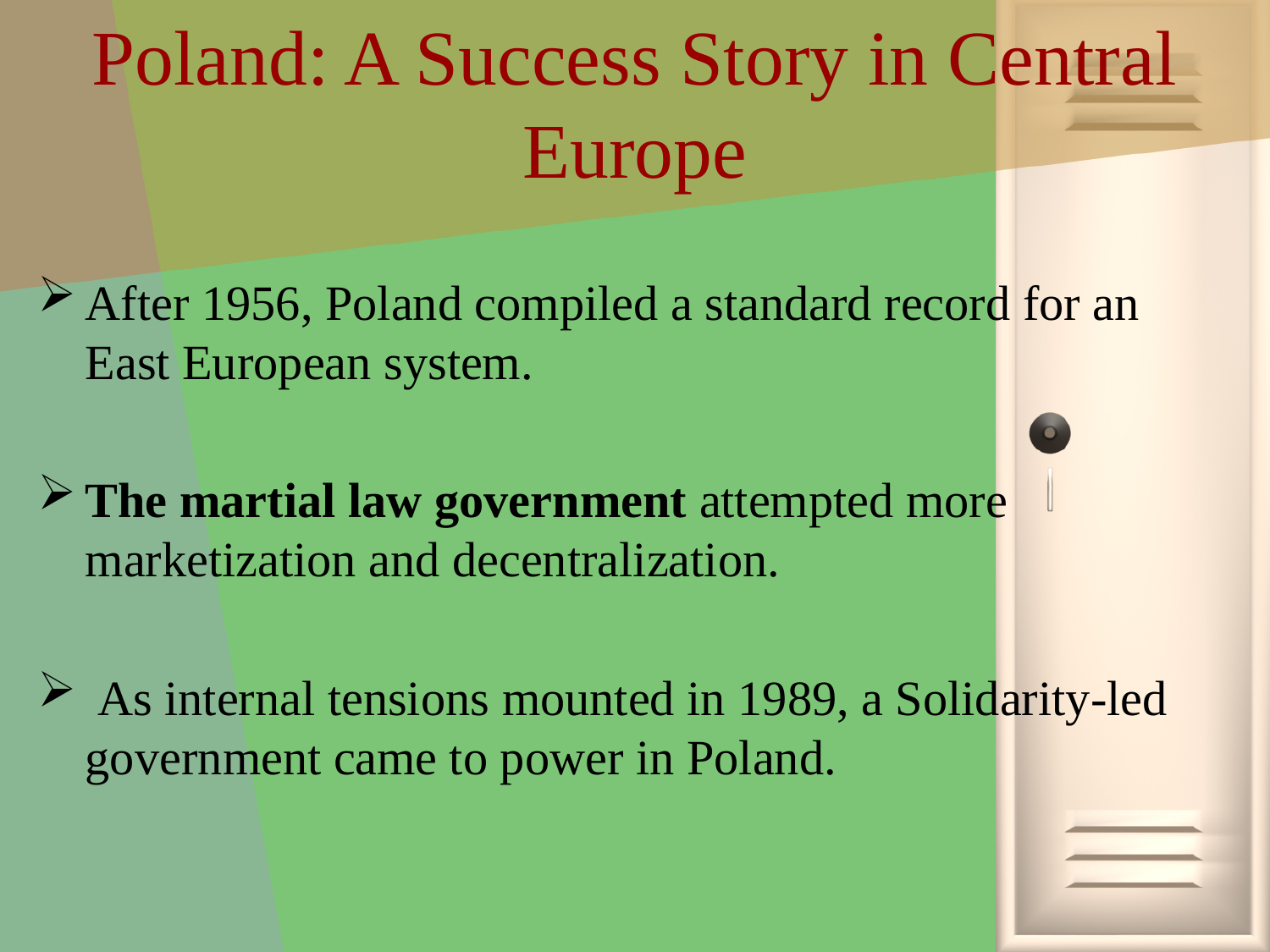

# Poland: A Success Story in Central Europe
After 1956, Poland compiled a standard record for an East European system.

The martial law government attempted more marketization and decentralization.

 As internal tensions mounted in 1989, a Solidarity-led government came to power in Poland.